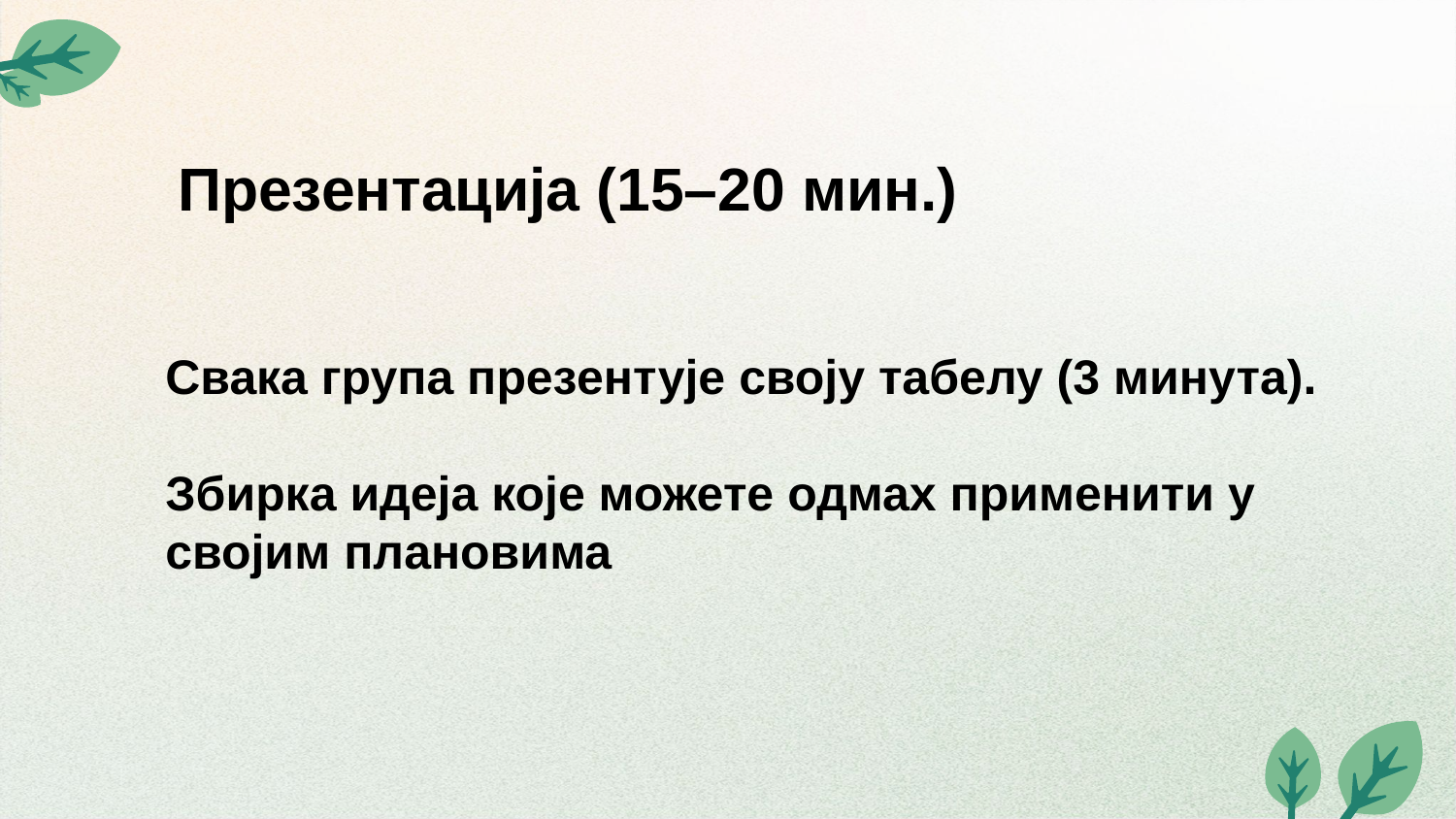

# Презентација (15–20 мин.)
Свака група презентује своју табелу (3 минута).

Збирка идеја које можете одмах применити у својим плановима